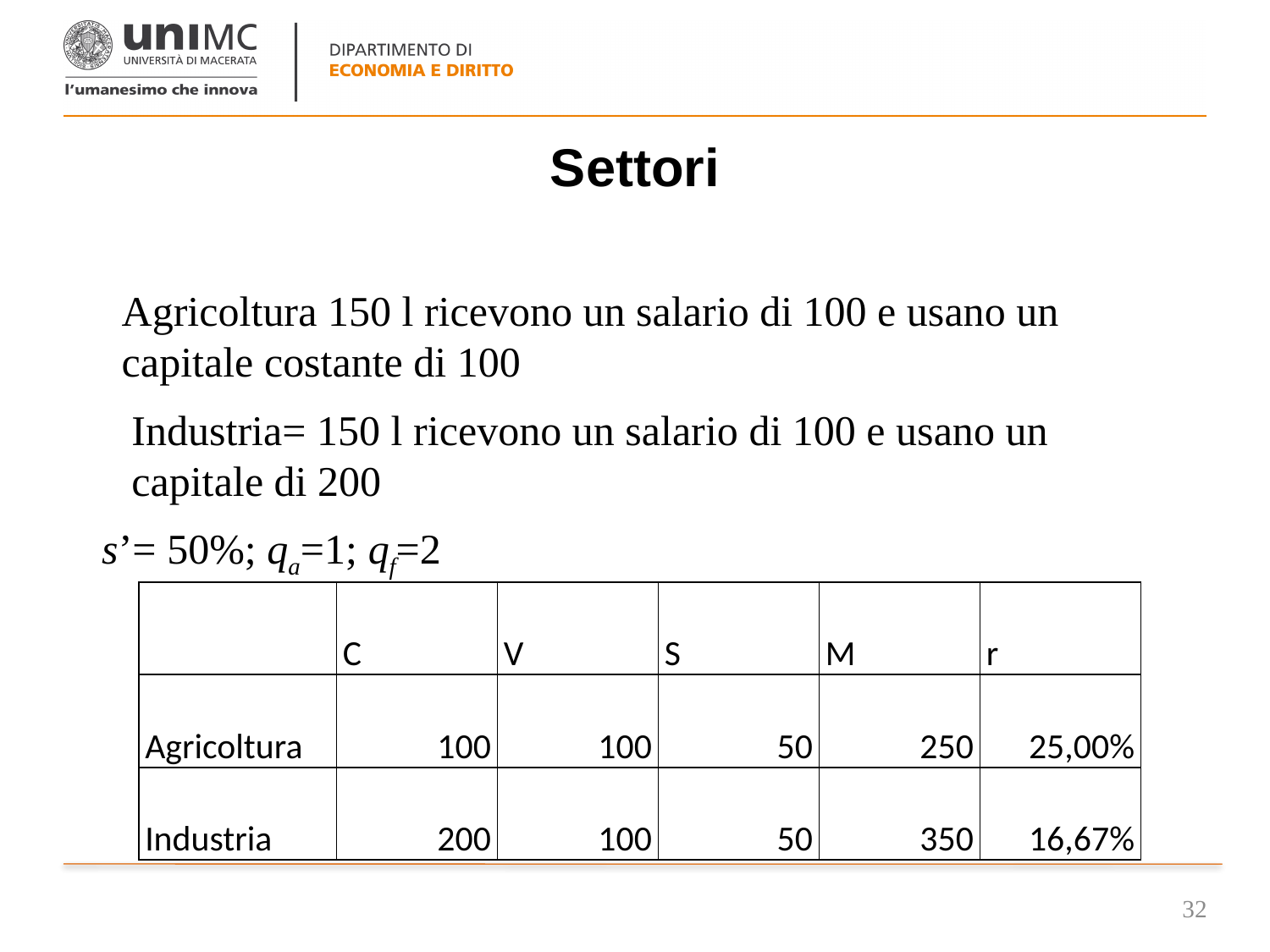

# Settori
Agricoltura 150 l ricevono un salario di 100 e usano un capitale costante di 100
Industria= 150 l ricevono un salario di 100 e usano un capitale di 200
s’= 50%; qa=1; qf=2
|  | C | V | S | M | r |
| --- | --- | --- | --- | --- | --- |
| Agricoltura | 100 | 100 | 50 | 250 | 25,00% |
| Industria | 200 | 100 | 50 | 350 | 16,67% |
32